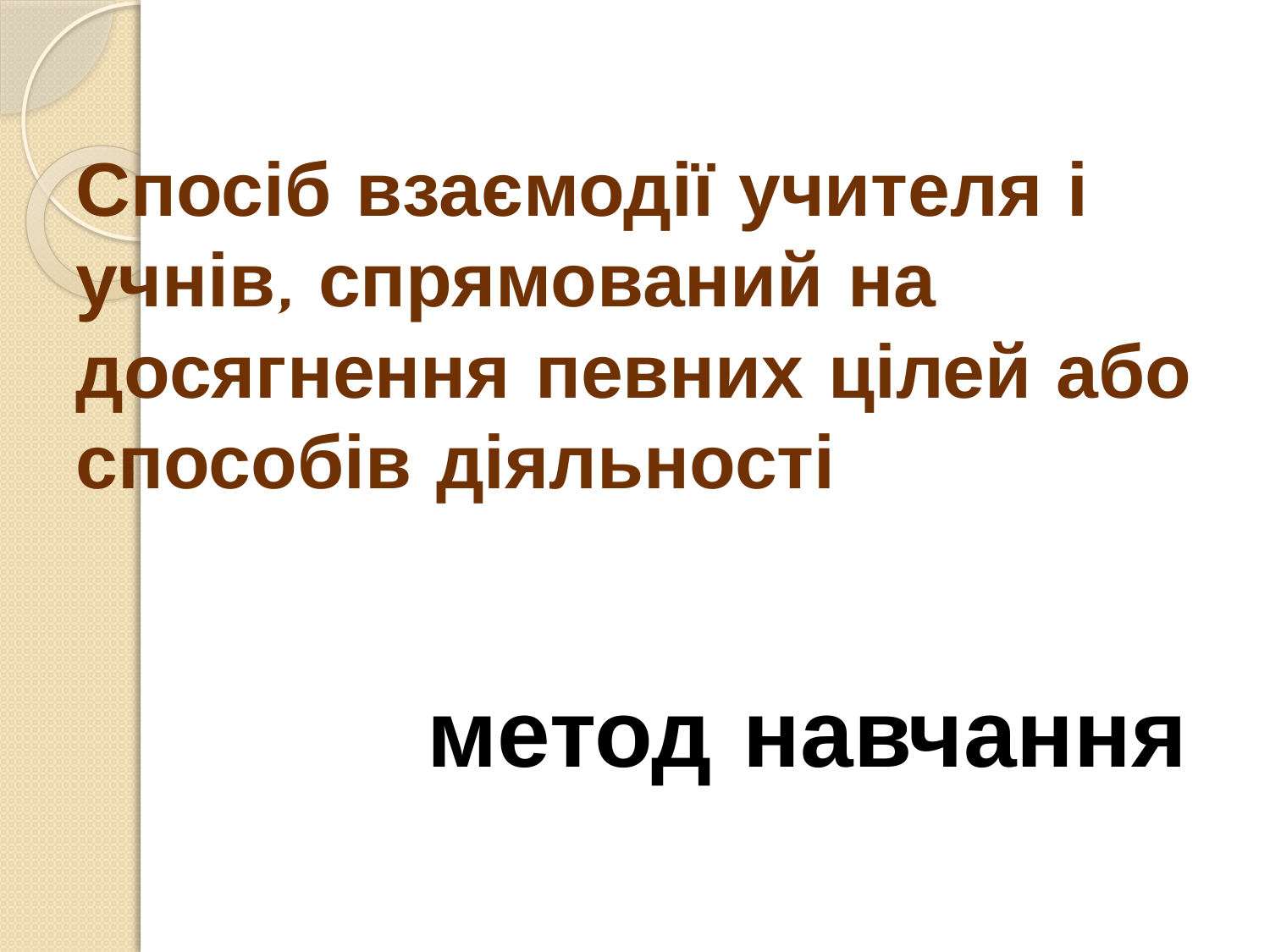

# Спосіб взаємодії учителя і учнів, спрямований на досягнення певних цілей або способів діяльності
           метод навчання